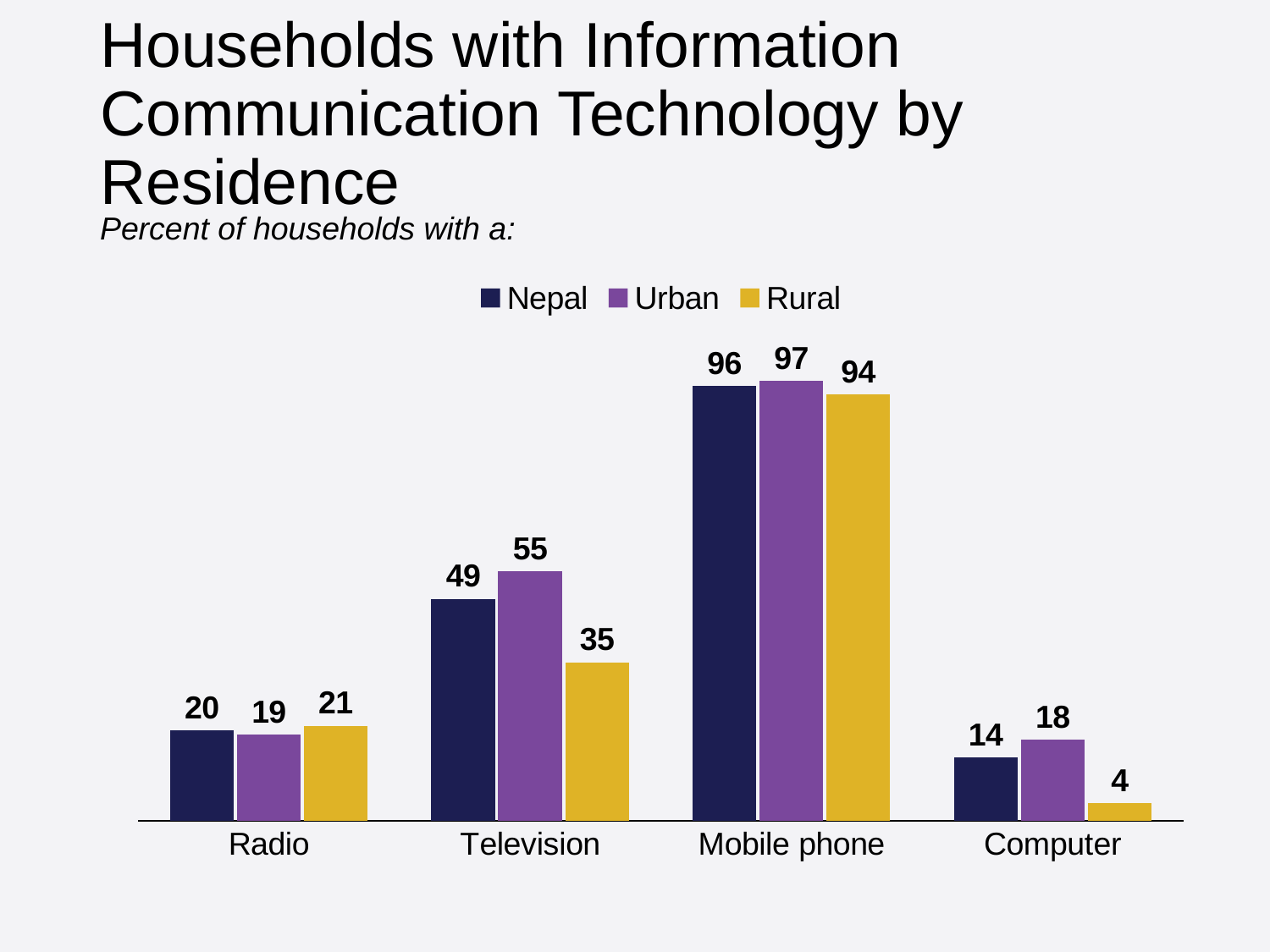

# Households with Information Communication Technology by Residence
Percent of households with a:

### Chart

| Category | Nepal | Urban | Rural |
|---|---|---|---|
| Radio | 20.0 | 19.0 | 21.0 |
| Television | 49.0 | 55.0 | 35.0 |
| Mobile phone | 96.0 | 97.0 | 94.0 |
| Computer | 14.0 | 18.0 | 4.0 |